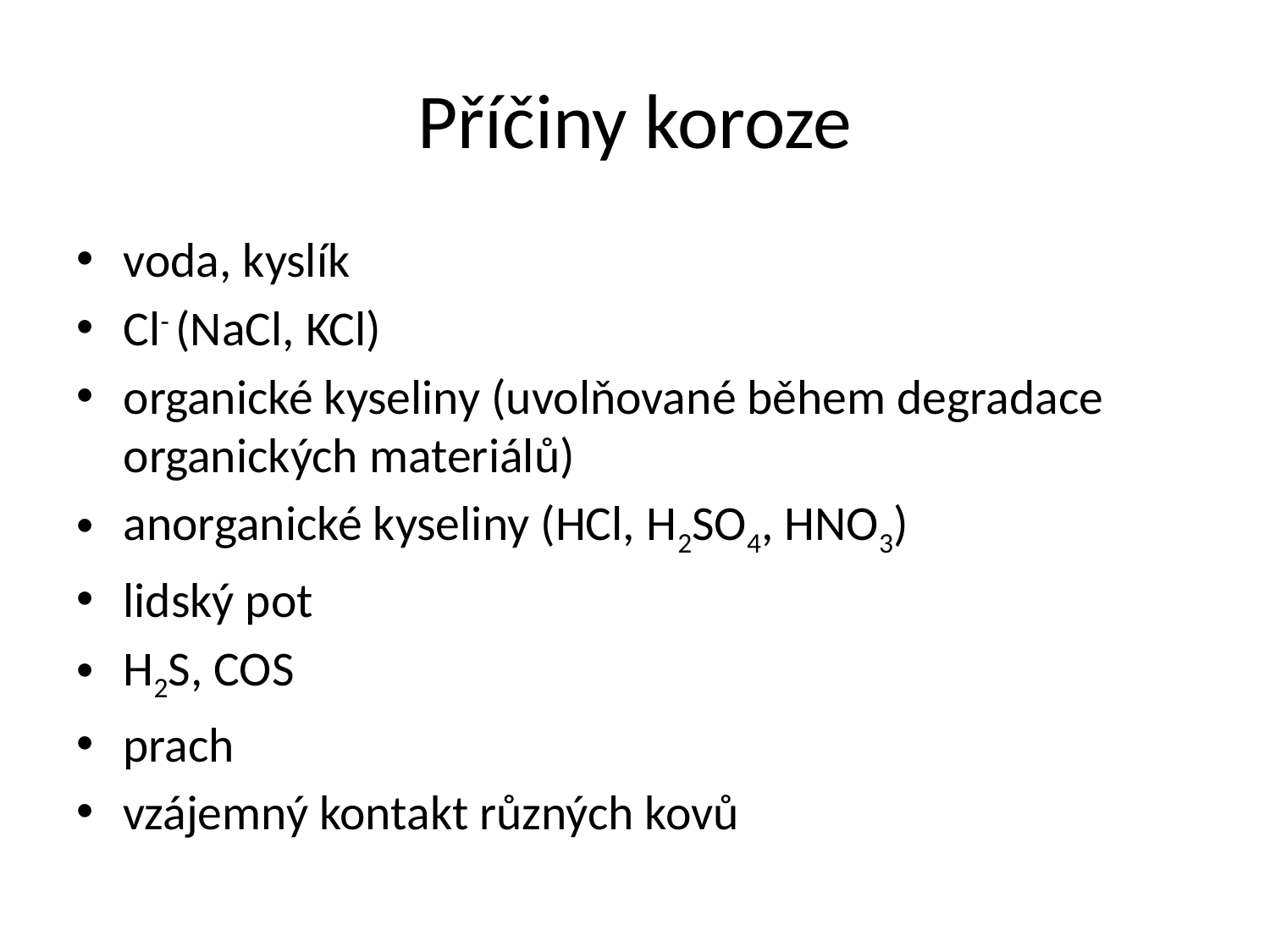

# Příčiny koroze
voda, kyslík
Cl- (NaCl, KCl)
organické kyseliny (uvolňované během degradace organických materiálů)
anorganické kyseliny (HCl, H2SO4, HNO3)
lidský pot
H2S, COS
prach
vzájemný kontakt různých kovů